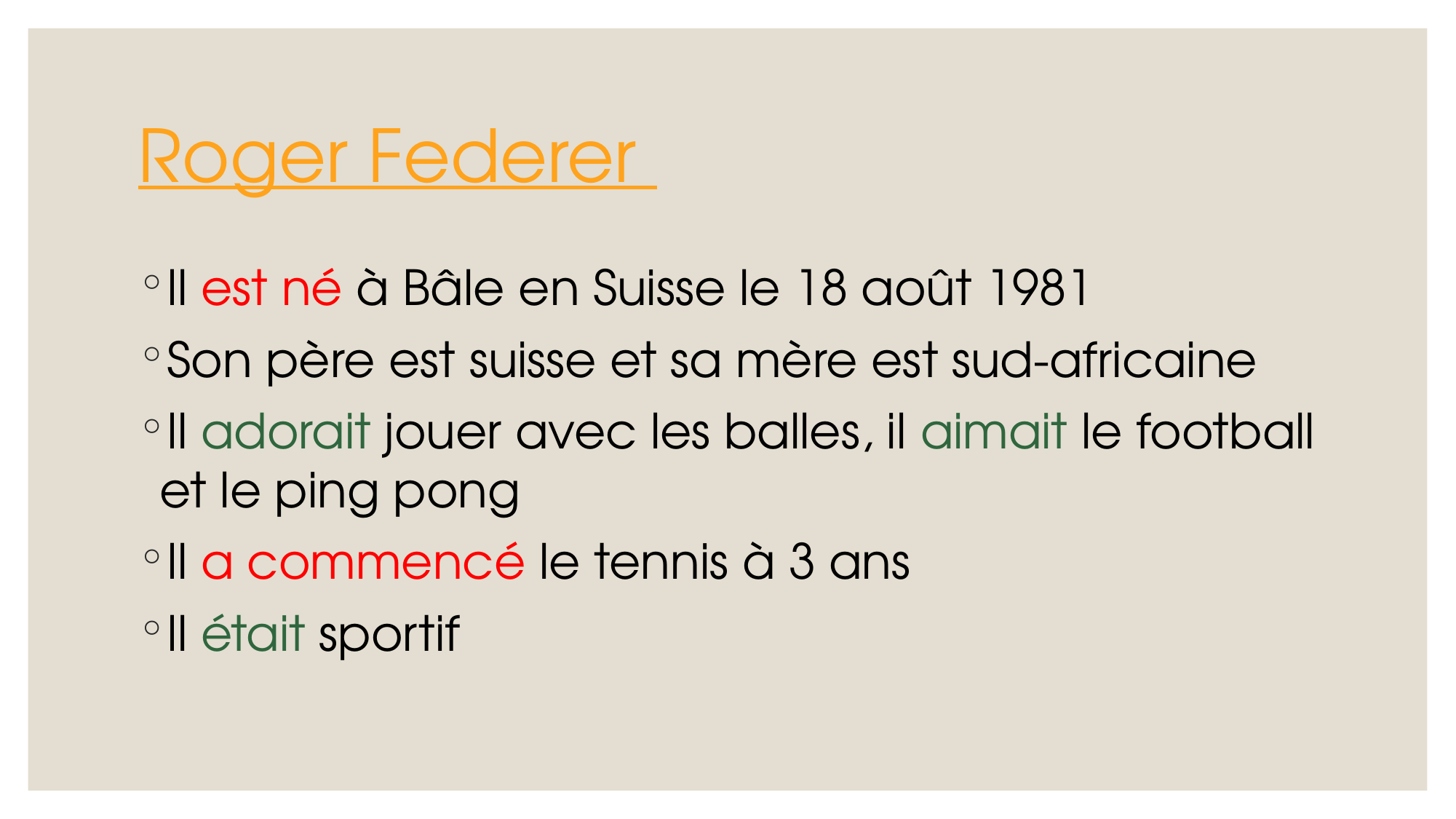

# Roger Federer
Il est né à Bâle en Suisse le 18 août 1981
Son père est suisse et sa mère est sud-africaine
Il adorait jouer avec les balles, il aimait le football et le ping pong
Il a commencé le tennis à 3 ans
Il était sportif